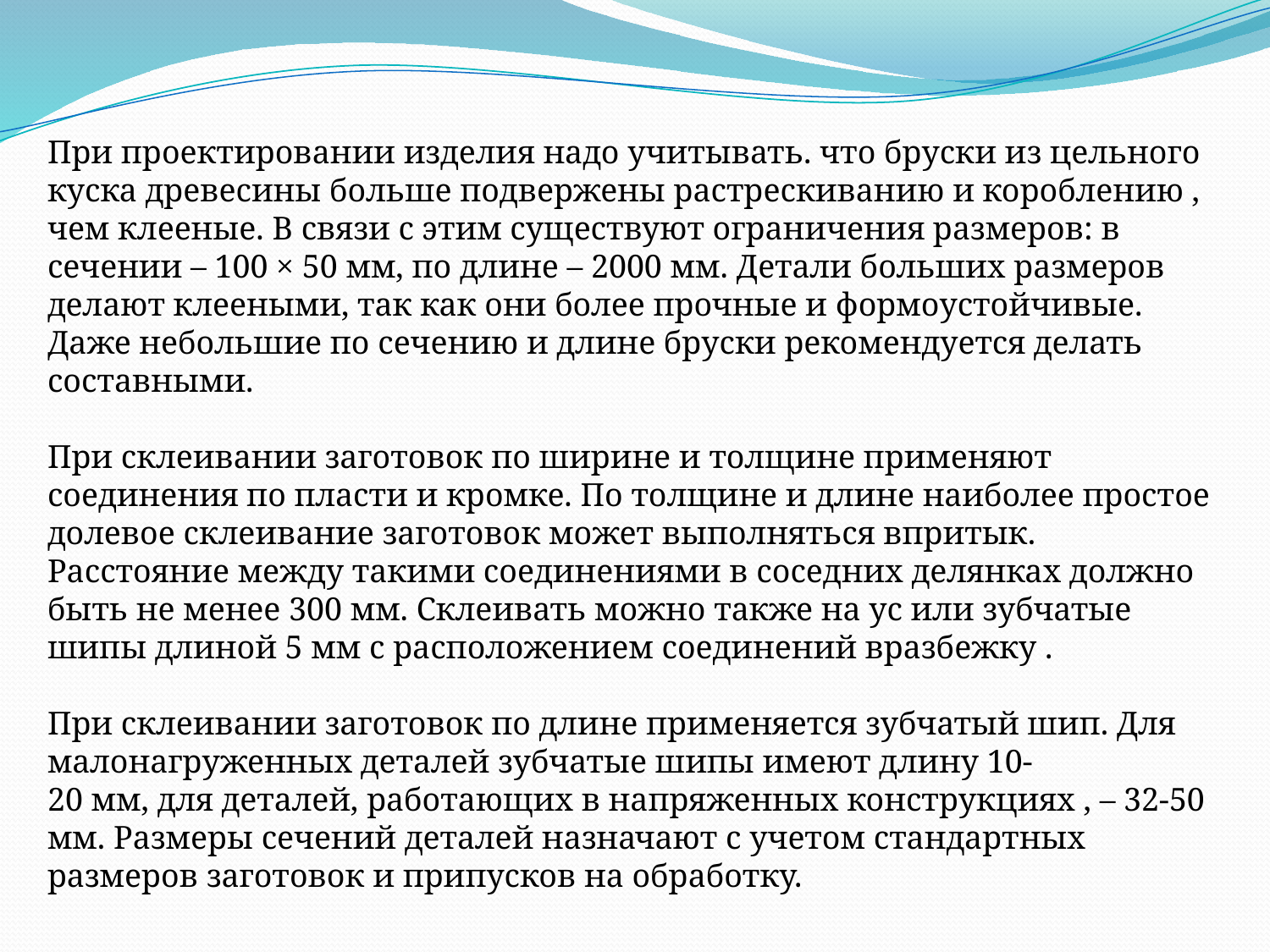

При проектировании изделия надо учитывать. что бруски из цельного куска древесины больше подвержены растрескиванию и короблению , чем клееные. В связи с этим существуют ограничения размеров: в сечении – 100 × 50 мм, по длине – 2000 мм. Детали больших размеров делают клееными, так как они более прочные и формоустойчивые. Даже небольшие по сечению и длине бруски рекомендуется делать составными.

При склеивании заготовок по ширине и толщине применяют соединения по пласти и кромке. По толщине и длине наиболее простое долевое склеивание заготовок может выполняться впритык. Расстояние между такими соединениями в соседних делянках должно быть не менее 300 мм. Склеивать можно также на ус или зубчатые шипы длиной 5 мм с расположением соединений вразбежку .

При склеивании заготовок по длине применяется зубчатый шип. Для малонагруженных деталей зубчатые шипы имеют длину 10-
20 мм, для деталей, работающих в напряженных конструкциях , – 32-50 мм. Размеры сечений деталей назначают с учетом стандартных размеров заготовок и припусков на обработку.